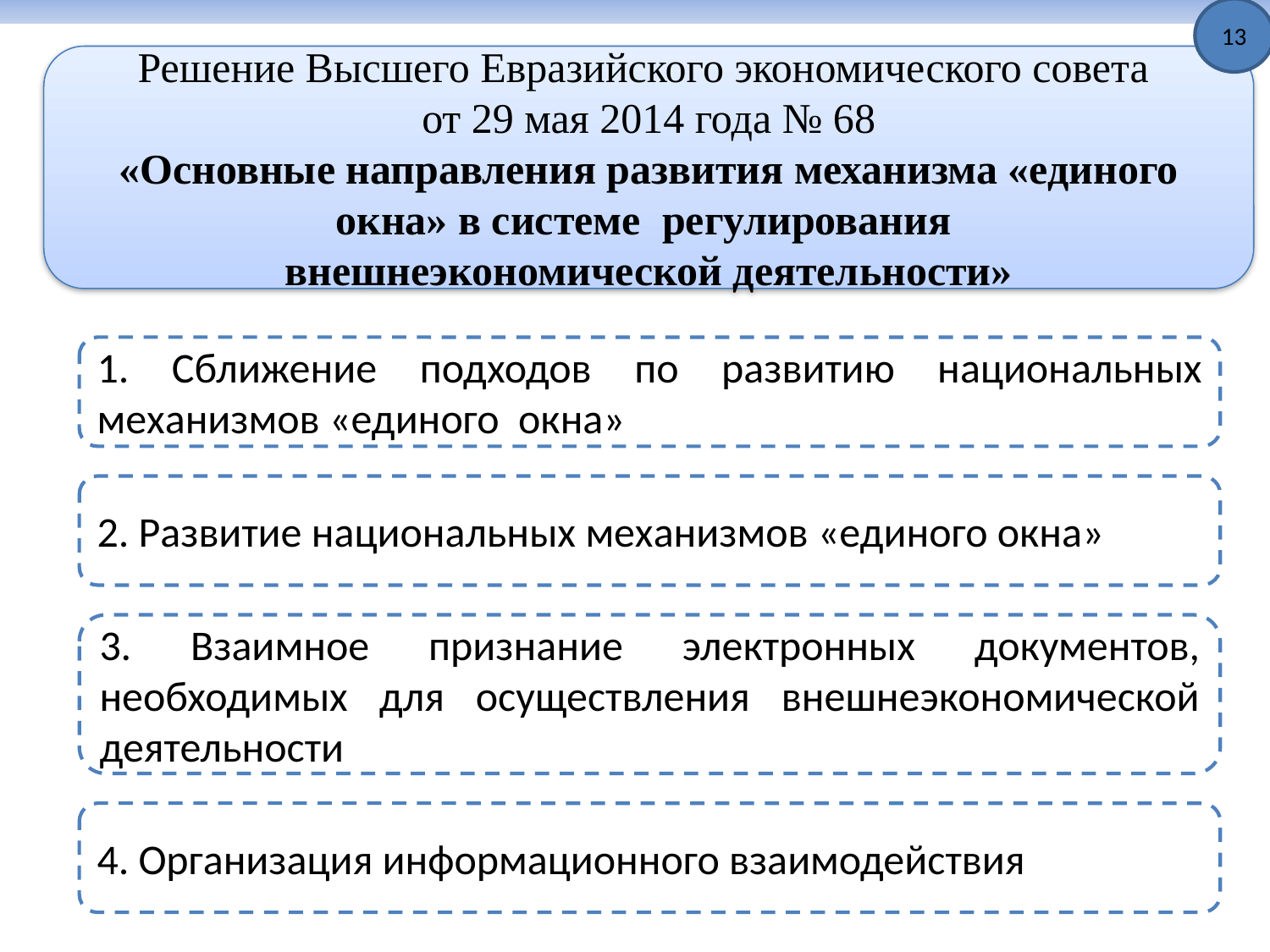

13
Решение Высшего Евразийского экономического совета
от 29 мая 2014 года № 68
«Основные направления развития механизма «единого окна» в системе  регулирования
внешнеэкономической деятельности»
1. Сближение подходов по развитию национальных механизмов «единого  окна»
2. Развитие национальных механизмов «единого окна»
3. Взаимное признание электронных документов, необходимых для осуществления внешнеэкономической деятельности
4. Организация информационного взаимодействия